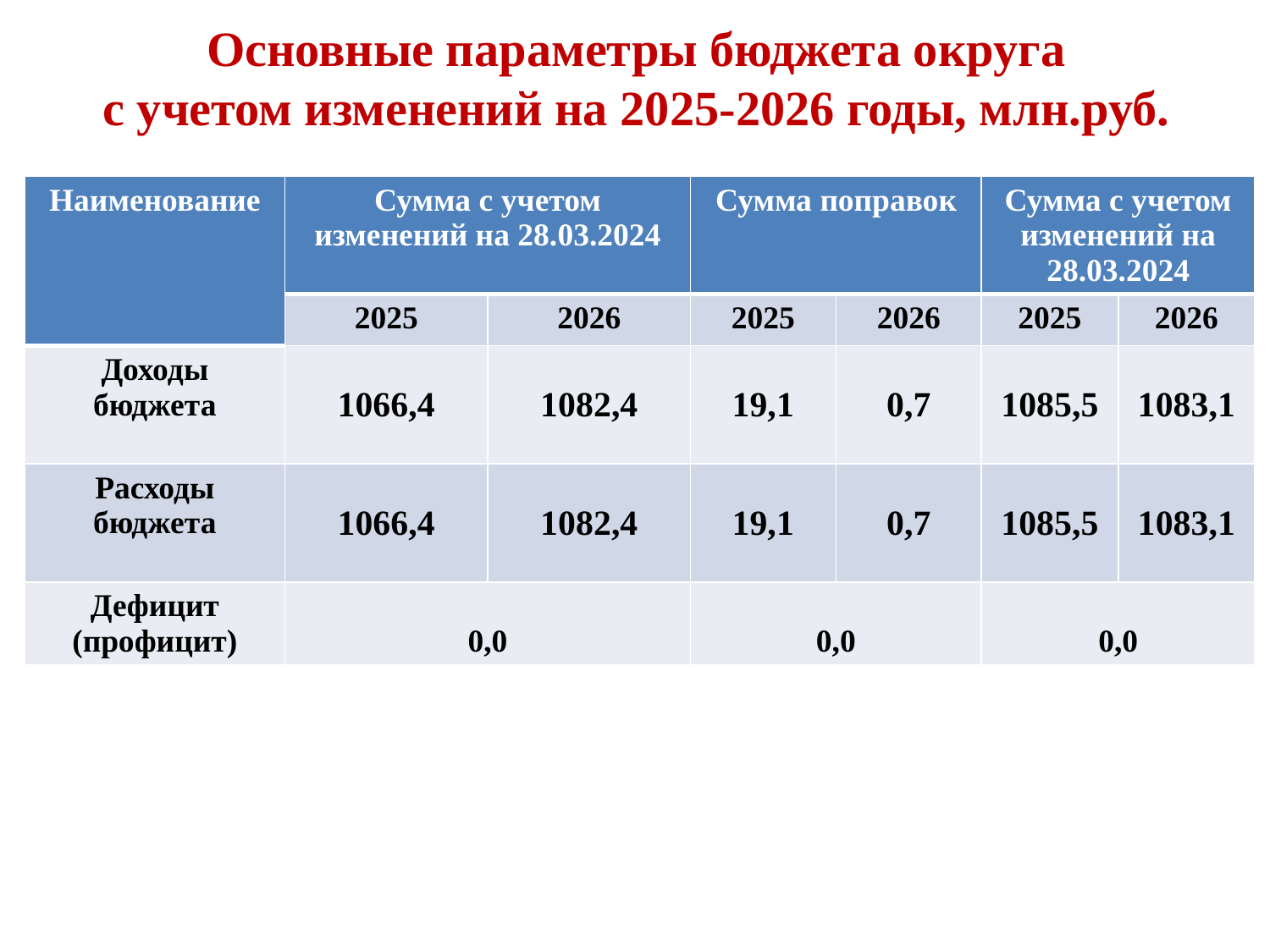

# Основные параметры бюджета округа с учетом изменений на 2025-2026 годы, млн.руб.
| Наименование | Сумма с учетом изменений на 28.03.2024 |  | Сумма поправок |  | Сумма с учетом изменений на 28.03.2024 |  |
| --- | --- | --- | --- | --- | --- | --- |
|  | 2025 | 2026 | 2025 | 2026 | 2025 | 2026 |
| Доходы бюджета | 1066,4 | 1082,4 | 19,1 | 0,7 | 1085,5 | 1083,1 |
| Расходы бюджета | 1066,4 | 1082,4 | 19,1 | 0,7 | 1085,5 | 1083,1 |
| Дефицит (профицит) | 0,0 |  | 0,0 |  | 0,0 |  |